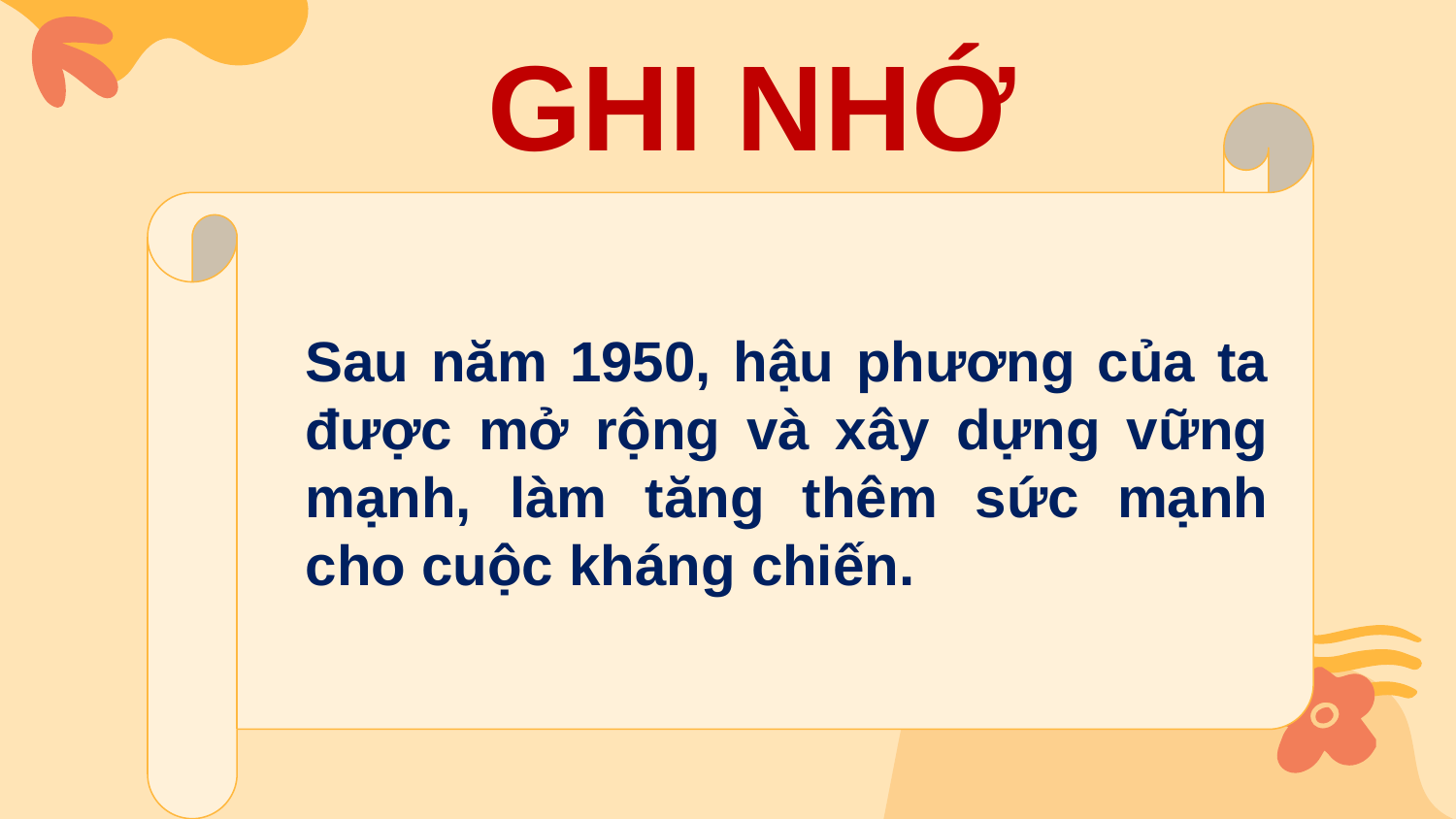

GHI NHỚ

Sau năm 1950, hậu phương của ta được mở rộng và xây dựng vững mạnh, làm tăng thêm sức mạnh cho cuộc kháng chiến.